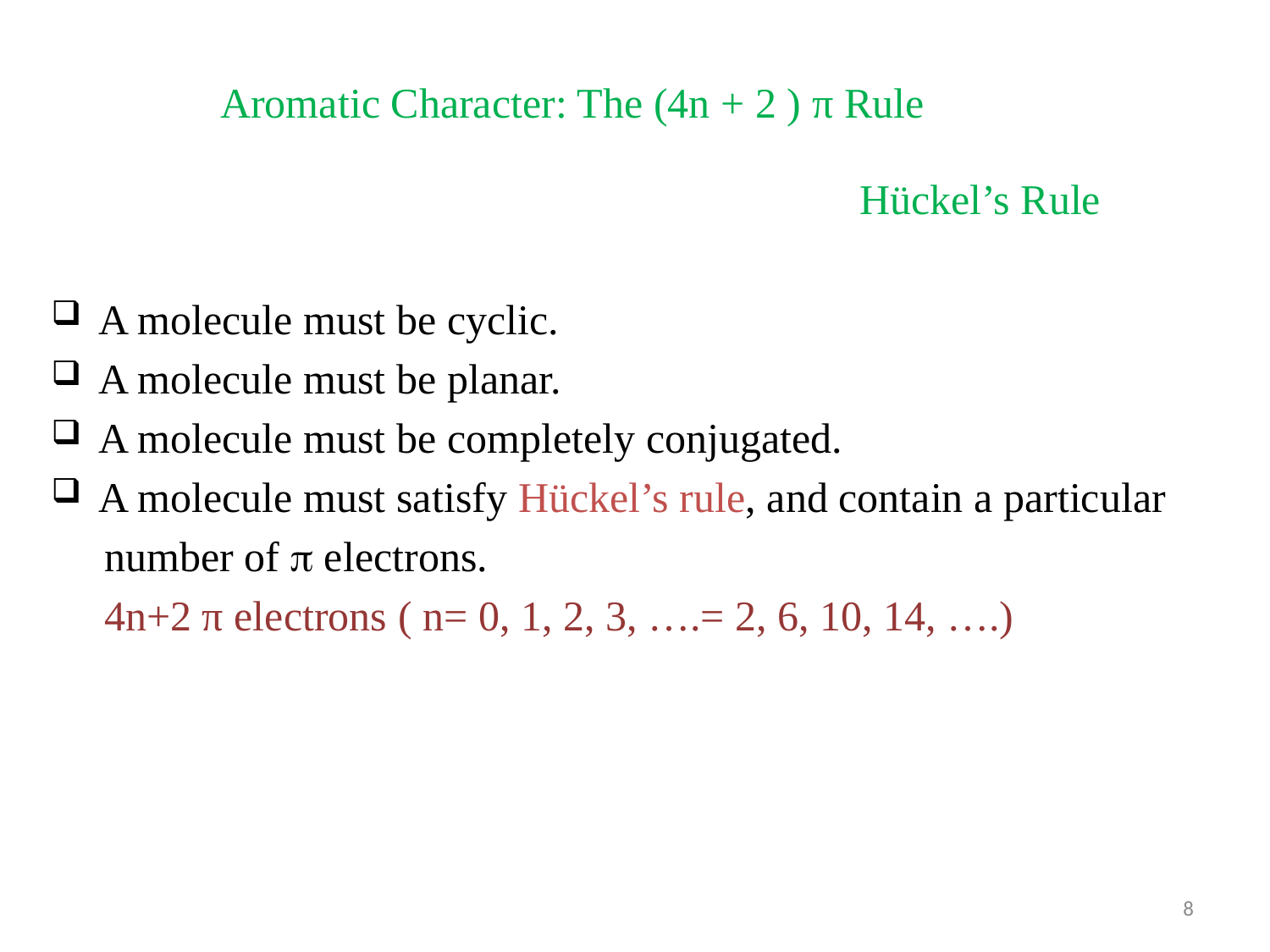

Aromatic Character: The (4n + 2 ) π Rule
Hückel’s Rule
A molecule must be cyclic.
A molecule must be planar.
A molecule must be completely conjugated.
A molecule must satisfy Hückel’s rule, and contain a particular
     number of π electrons.
     4n+2 π electrons ( n= 0, 1, 2, 3, ….= 2, 6, 10, 14, ….)
8